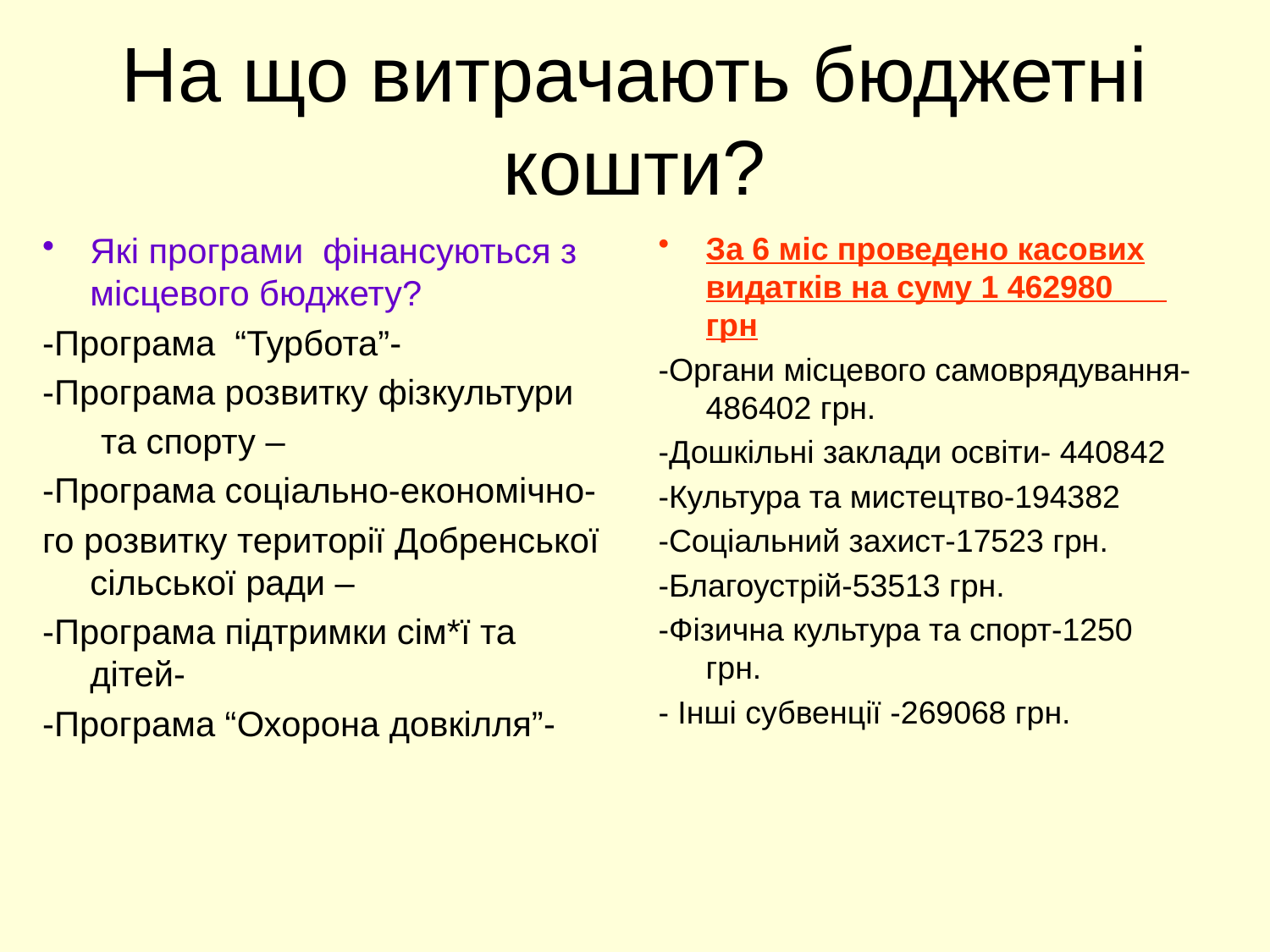

# На що витрачають бюджетні кошти?
Які програми  фінансуються з місцевого бюджету?
-Програма  “Турбота”-
-Програма розвитку фізкультури
      та спорту –
-Програма соціально-економічно-
го розвитку території Добренської сільської ради –
-Програма підтримки сім*ї та дітей-
-Програма “Охорона довкілля”-

За 6 міс проведено касових видатків на суму 1 462980       грн
-Органи місцевого самоврядування- 486402 грн.
-Дошкільні заклади освіти- 440842
-Культура та мистецтво-194382
-Соціальний захист-17523 грн.
-Благоустрій-53513 грн.
-Фізична культура та спорт-1250 грн.
- Інші субвенції -269068 грн.